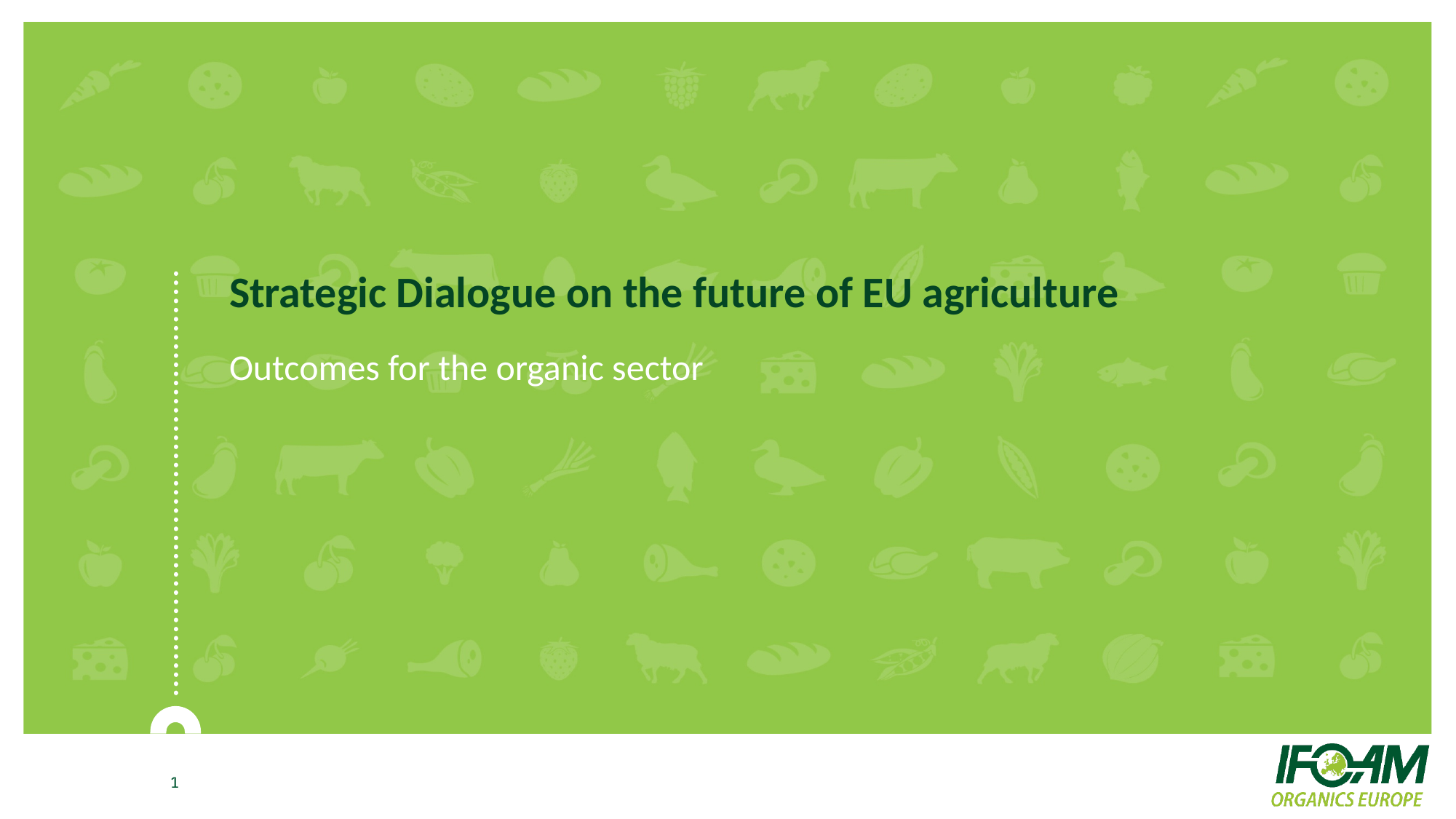

# Strategic Dialogue on the future of EU agriculture
Outcomes for the organic sector